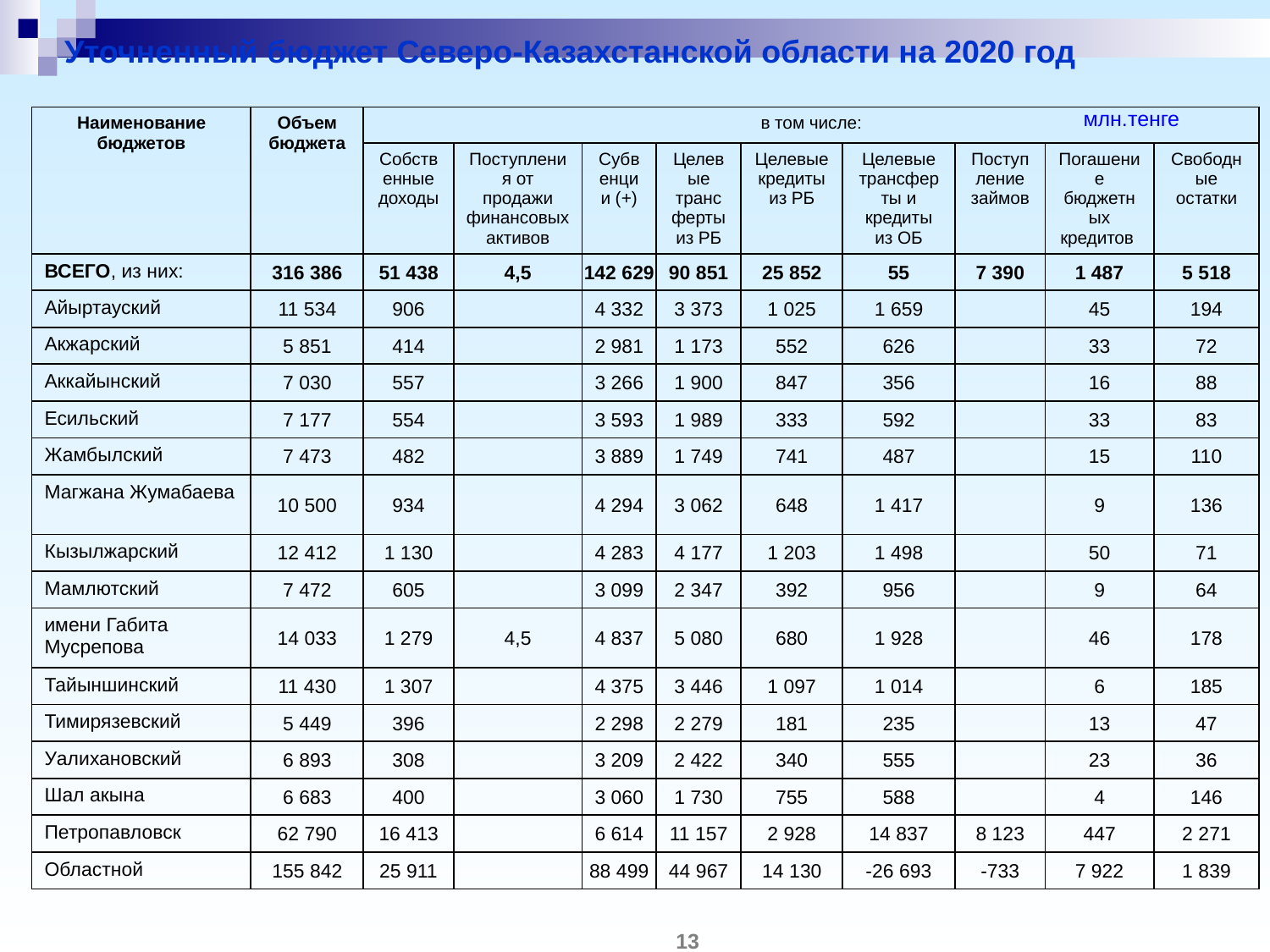

# Уточненный бюджет Северо-Казахстанской области на 2020 год
млн.тенге
| Наименование бюджетов | Объем бюджета | в том числе: |  |  |  |  |  |  |  |  |
| --- | --- | --- | --- | --- | --- | --- | --- | --- | --- | --- |
|  |  | Собственные доходы | Поступления от продажи финансовых активов | Субвенции (+) | Целевые трансферты из РБ | Целевые кредиты из РБ | Целевые трансферты и кредиты из ОБ | Поступление займов | Погашение бюджетных кредитов | Свободные остатки |
| ВСЕГО, из них: | 316 386 | 51 438 | 4,5 | 142 629 | 90 851 | 25 852 | 55 | 7 390 | 1 487 | 5 518 |
| Айыртауский | 11 534 | 906 |  | 4 332 | 3 373 | 1 025 | 1 659 |  | 45 | 194 |
| Акжарский | 5 851 | 414 |  | 2 981 | 1 173 | 552 | 626 |  | 33 | 72 |
| Аккайынский | 7 030 | 557 |  | 3 266 | 1 900 | 847 | 356 |  | 16 | 88 |
| Есильский | 7 177 | 554 |  | 3 593 | 1 989 | 333 | 592 |  | 33 | 83 |
| Жамбылский | 7 473 | 482 |  | 3 889 | 1 749 | 741 | 487 |  | 15 | 110 |
| Магжана Жумабаева | 10 500 | 934 |  | 4 294 | 3 062 | 648 | 1 417 |  | 9 | 136 |
| Кызылжарский | 12 412 | 1 130 |  | 4 283 | 4 177 | 1 203 | 1 498 |  | 50 | 71 |
| Мамлютский | 7 472 | 605 |  | 3 099 | 2 347 | 392 | 956 |  | 9 | 64 |
| имени Габита Мусрепова | 14 033 | 1 279 | 4,5 | 4 837 | 5 080 | 680 | 1 928 |  | 46 | 178 |
| Тайыншинский | 11 430 | 1 307 |  | 4 375 | 3 446 | 1 097 | 1 014 |  | 6 | 185 |
| Тимирязевский | 5 449 | 396 |  | 2 298 | 2 279 | 181 | 235 |  | 13 | 47 |
| Уалихановский | 6 893 | 308 |  | 3 209 | 2 422 | 340 | 555 |  | 23 | 36 |
| Шал акына | 6 683 | 400 |  | 3 060 | 1 730 | 755 | 588 |  | 4 | 146 |
| Петропавловск | 62 790 | 16 413 |  | 6 614 | 11 157 | 2 928 | 14 837 | 8 123 | 447 | 2 271 |
| Областной | 155 842 | 25 911 |  | 88 499 | 44 967 | 14 130 | -26 693 | -733 | 7 922 | 1 839 |
13